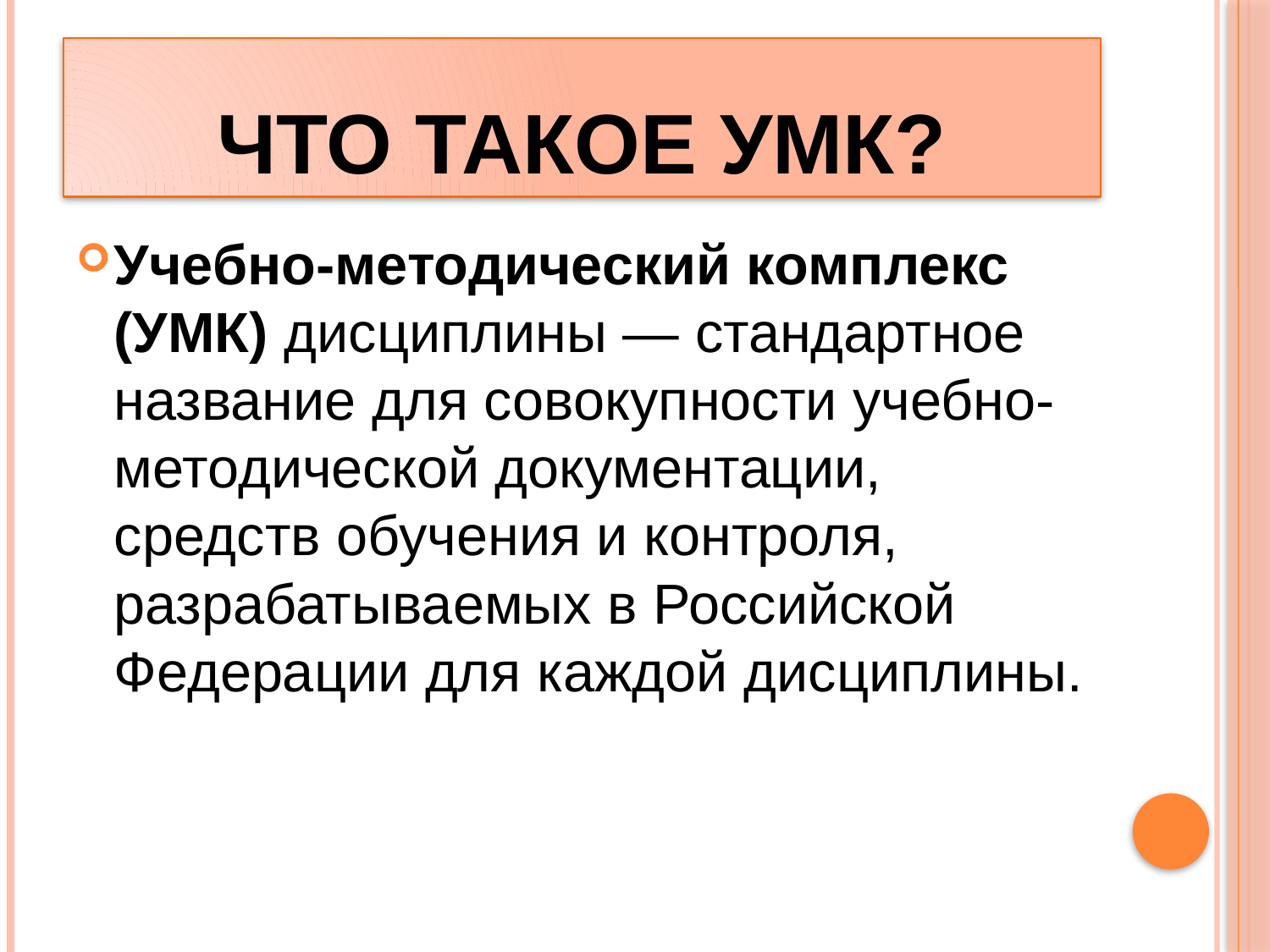

# Что такое УМК?
Учебно-методический комплекс (УМК) дисциплины — стандартное название для совокупности учебно-методической документации, средств обучения и контроля, разрабатываемых в Российской Федерации для каждой дисциплины.